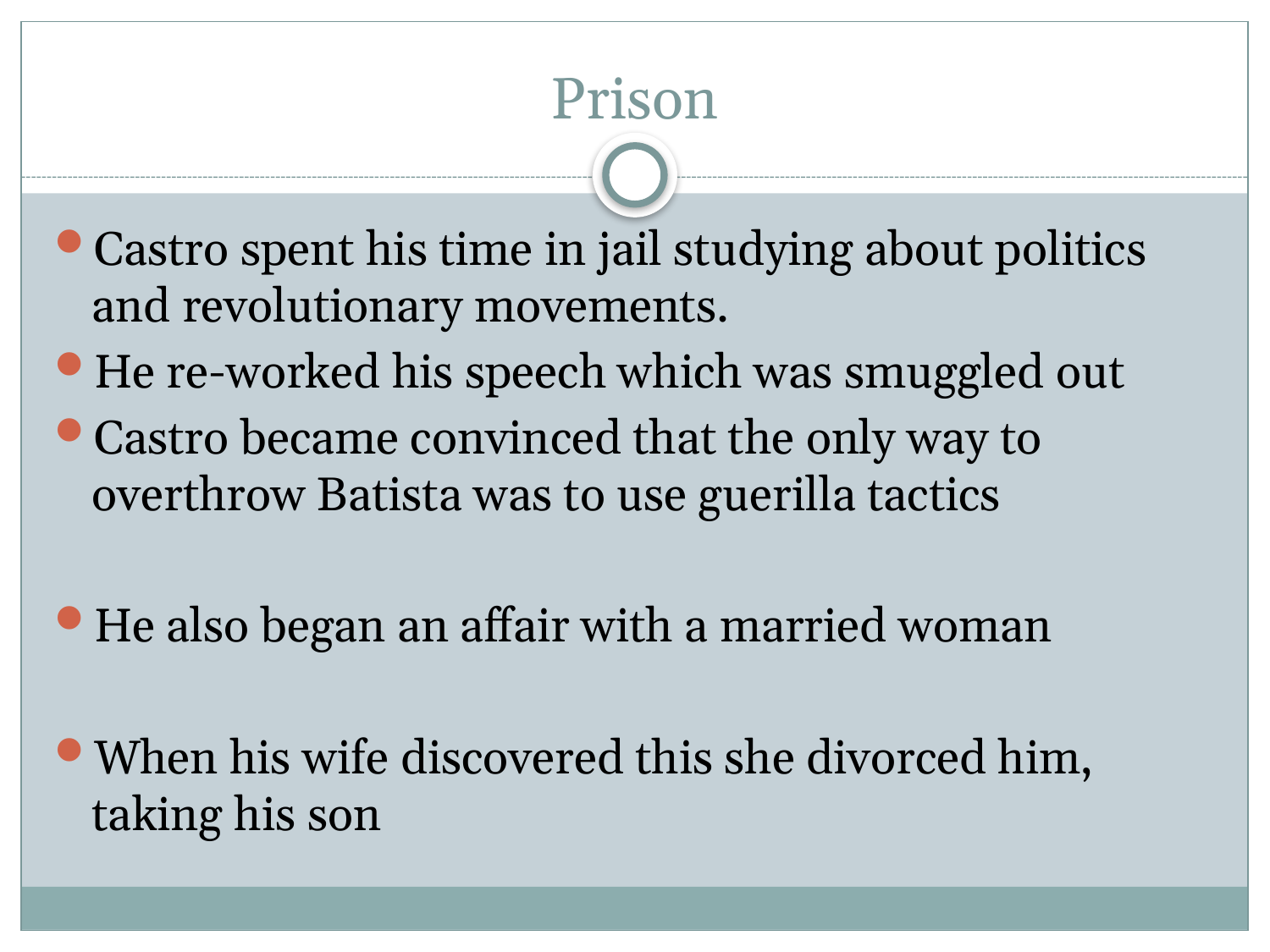

# Prison
Castro spent his time in jail studying about politics and revolutionary movements.
He re-worked his speech which was smuggled out
Castro became convinced that the only way to overthrow Batista was to use guerilla tactics

He also began an affair with a married woman

When his wife discovered this she divorced him, taking his son